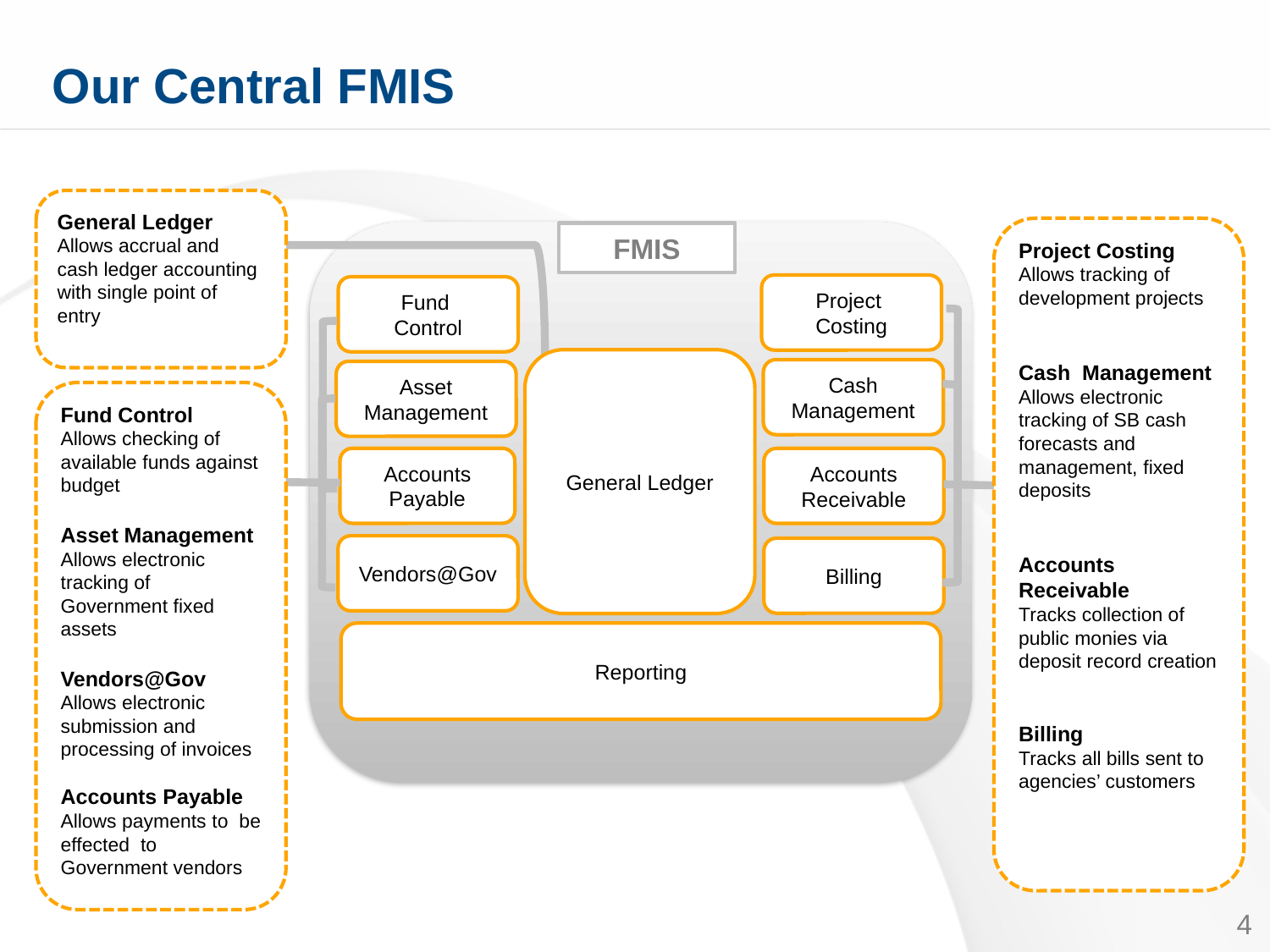

# Our Central FMIS

General Ledger
Allows accrual and cash ledger accounting with single point of entry

Project Costing
Allows tracking of development projects

Cash  Management
Allows electronic tracking of SB cash forecasts and management, fixed deposits

Accounts Receivable
Tracks collection of public monies via deposit record creation

Billing
Tracks all bills sent to agencies’ customers

FMIS
Project
Costing
Fund
Control

General Ledger
Cash Management
Asset Management
Fund Control
Allows checking of available funds against budget

Asset Management
Allows electronic tracking of Government fixed assets

Vendors@Gov
Allows electronic  submission and processing of invoices

Accounts Payable
Allows payments to  be effected  to Government vendors

Accounts Payable
Accounts Receivable

Vendors@Gov
Billing
Reporting